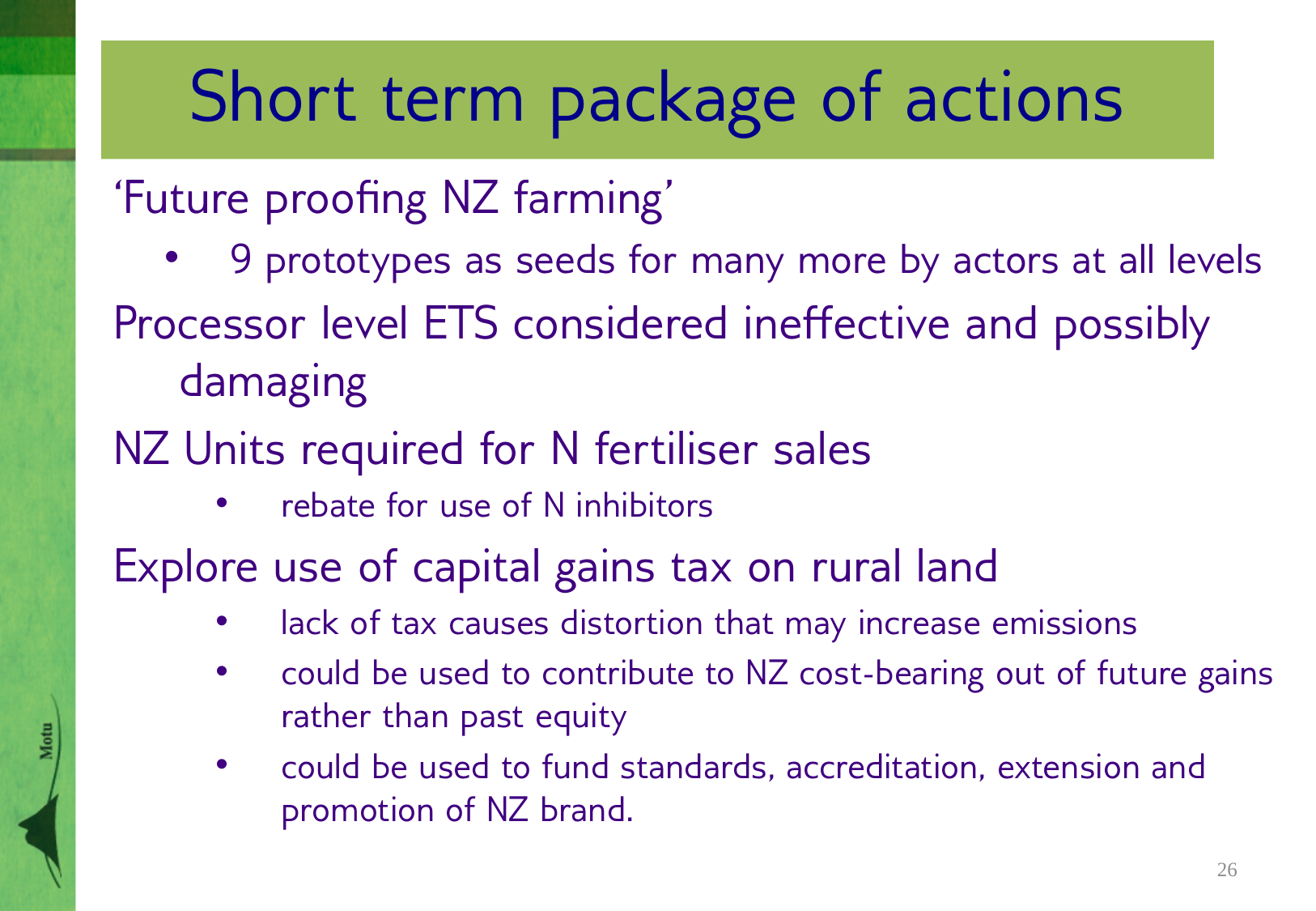

# Short term package of actions
‘Future proofing NZ farming’
9 prototypes as seeds for many more by actors at all levels
Processor level ETS considered ineffective and possibly damaging
NZ Units required for N fertiliser sales
rebate for use of N inhibitors
Explore use of capital gains tax on rural land
lack of tax causes distortion that may increase emissions
could be used to contribute to NZ cost-bearing out of future gains rather than past equity
could be used to fund standards, accreditation, extension and promotion of NZ brand.

26